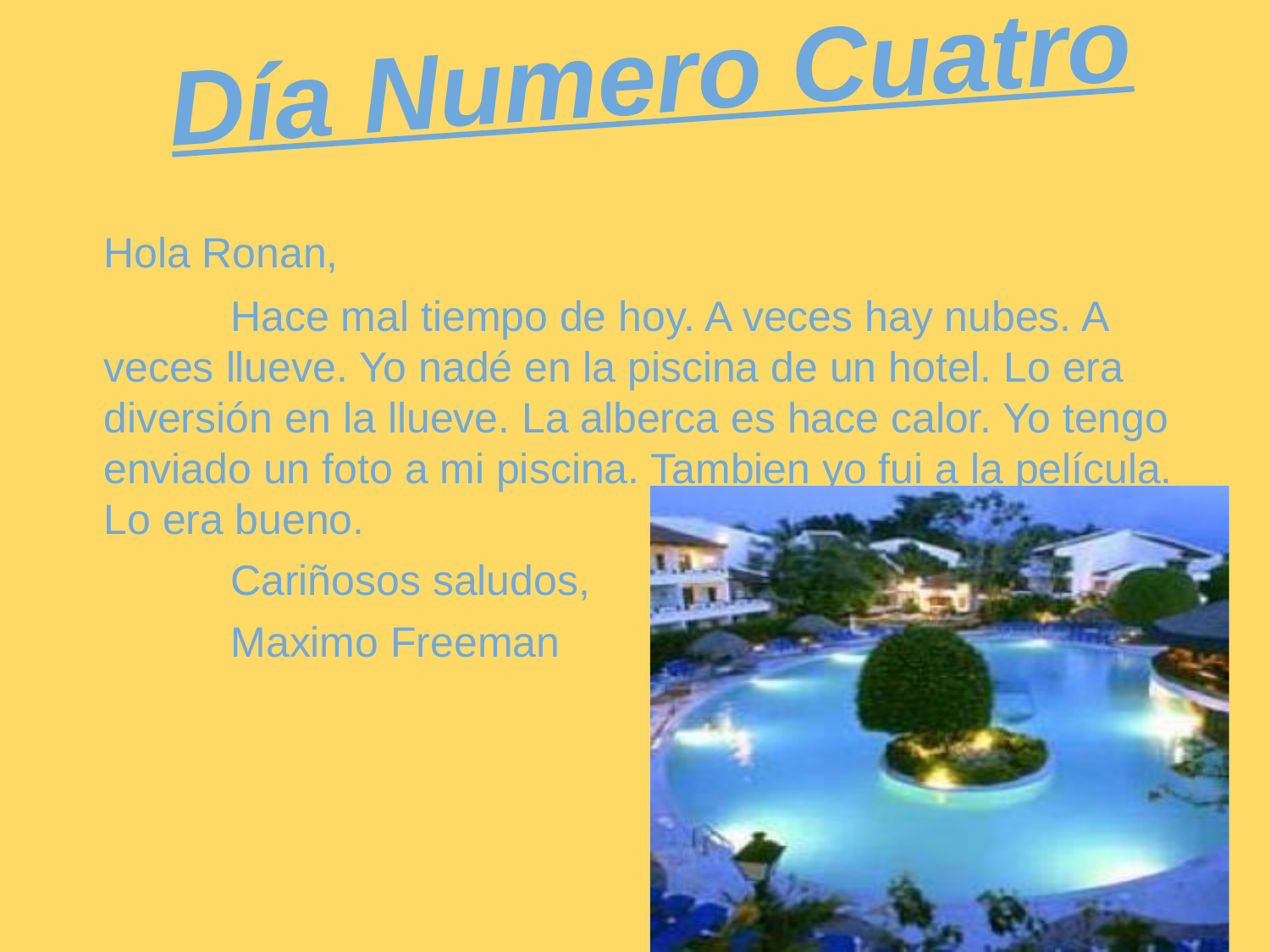

# Día Numero Cuatro
	Hola Ronan,
		Hace mal tiempo de hoy. A veces hay nubes. A veces llueve. Yo nadé en la piscina de un hotel. Lo era diversión en la llueve. La alberca es hace calor. Yo tengo enviado un foto a mi piscina. Tambien yo fui a la película. Lo era bueno.
		Cariñosos saludos,
		Maximo Freeman